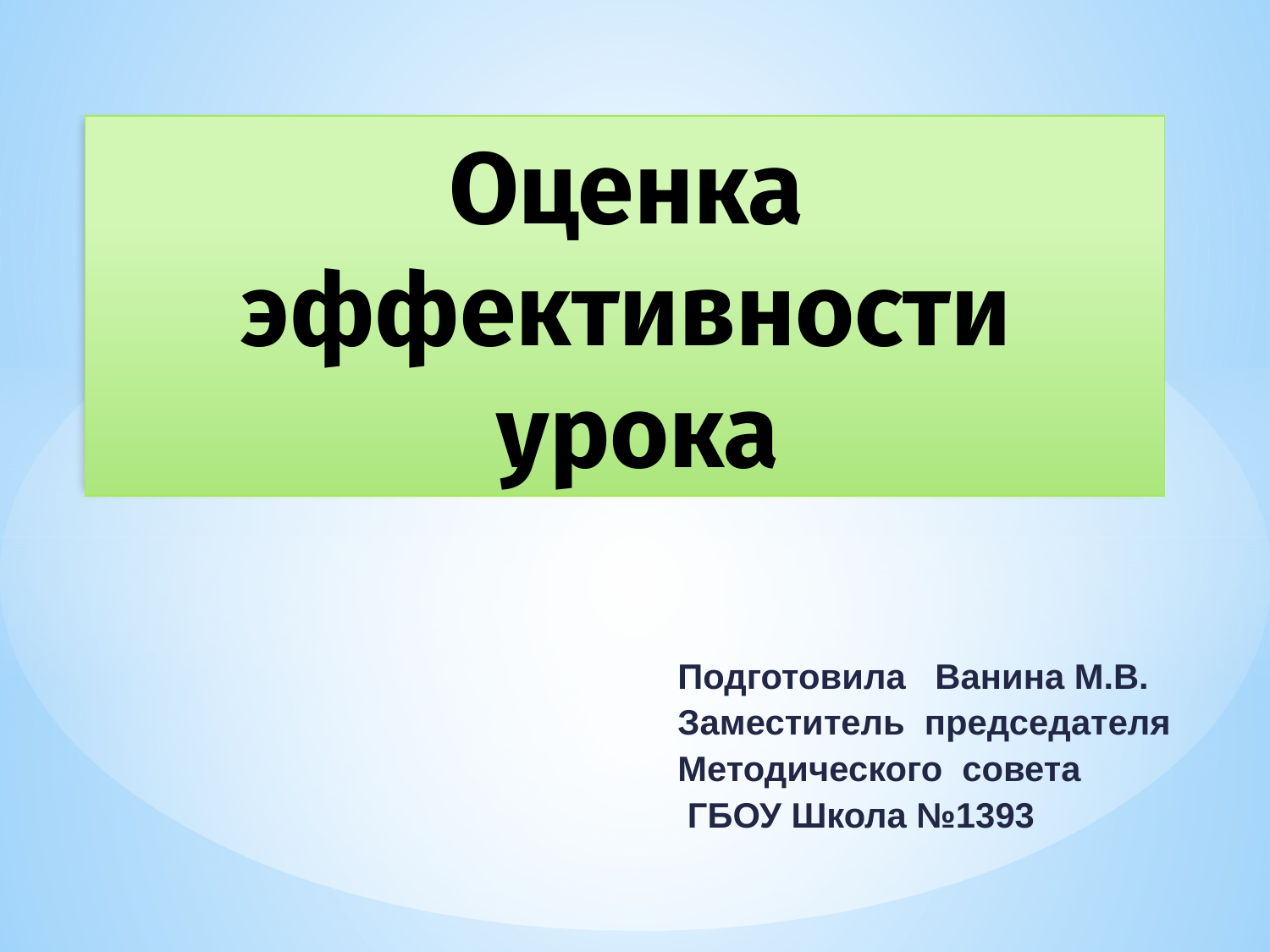

# Оценка  эффективности  урока
Подготовила   Ванина М.В.
Заместитель  председателя
Методического  совета
 ГБОУ Школа №1393